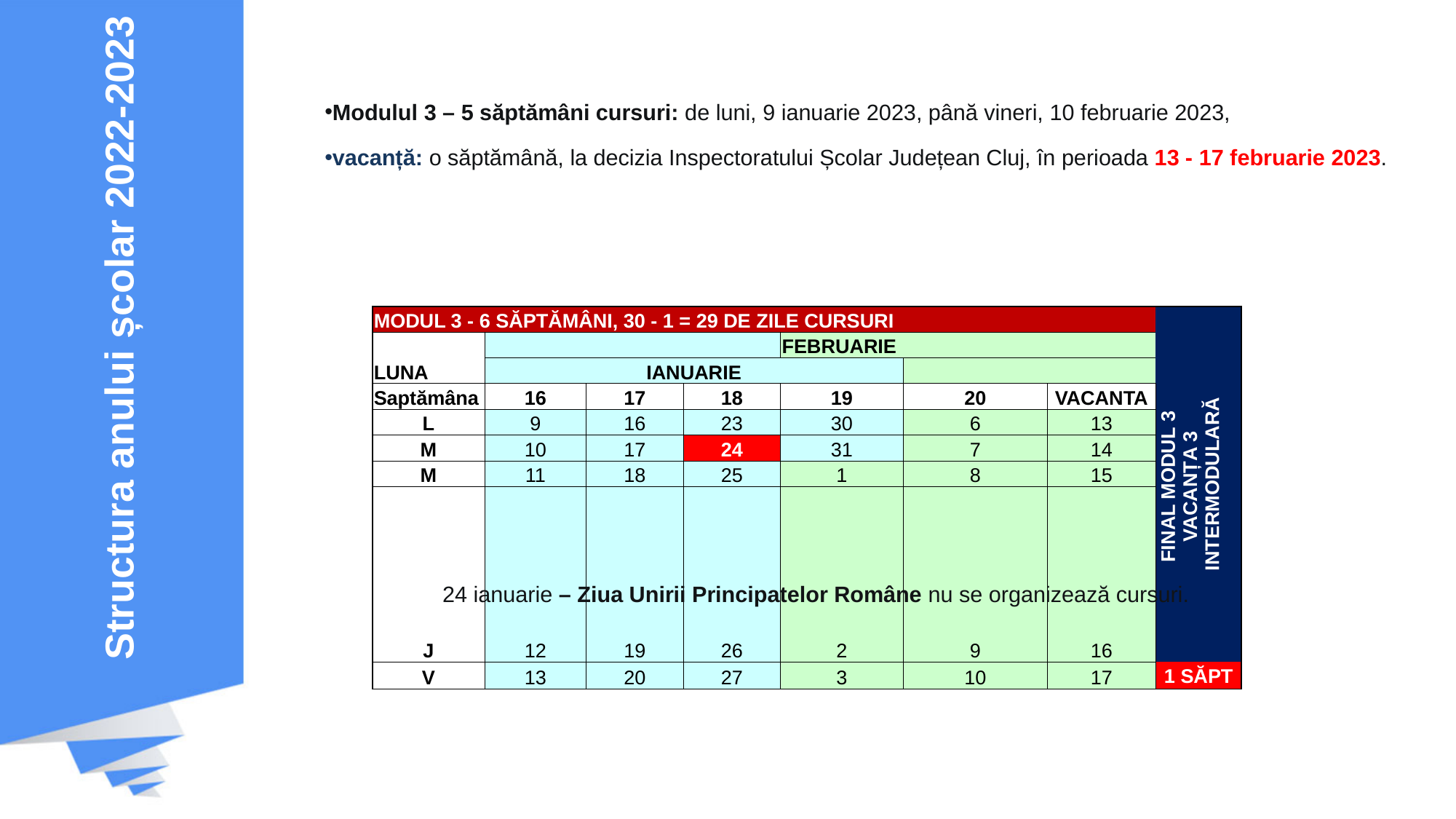

Structura anului școlar 2022-2023
Modulul 3 – 5 săptămâni cursuri: de luni, 9 ianuarie 2023, până vineri, 10 februarie 2023,
vacanță: o săptămână, la decizia Inspectoratului Școlar Județean Cluj, în perioada 13 - 17 februarie 2023.
| MODUL 3 - 6 SĂPTĂMÂNI, 30 - 1 = 29 DE ZILE CURSURI |  |  |  |  |  |  | FINAL MODUL 3 VACANȚA 3 INTERMODULARĂ |
| --- | --- | --- | --- | --- | --- | --- | --- |
| LUNA |  |  |  | FEBRUARIE |  |  |  |
|  | IANUARIE |  |  |  |  |  |  |
| Saptămâna | 16 | 17 | 18 | 19 | 20 | VACANTA |  |
| L | 9 | 16 | 23 | 30 | 6 | 13 |  |
| M | 10 | 17 | 24 | 31 | 7 | 14 |  |
| M | 11 | 18 | 25 | 1 | 8 | 15 |  |
| J | 12 | 19 | 26 | 2 | 9 | 16 |  |
| V | 13 | 20 | 27 | 3 | 10 | 17 | 1 SĂPT |
24 ianuarie – Ziua Unirii Principatelor Române nu se organizează cursuri.